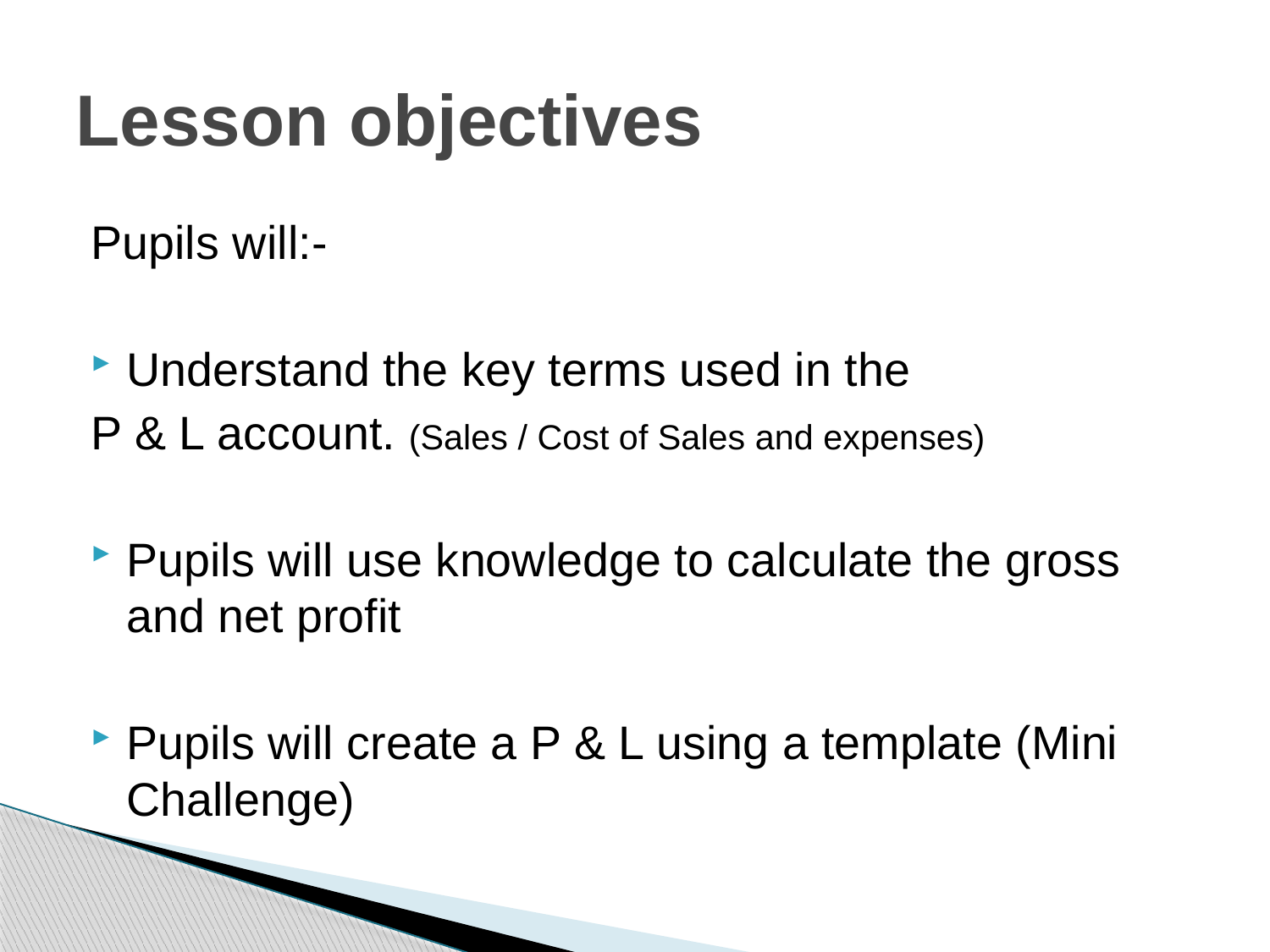

# Lesson objectives
Pupils will:-

Understand the key terms used in the
P & L account. (Sales / Cost of Sales and expenses)

Pupils will use knowledge to calculate the gross and net profit

Pupils will create a P & L using a template (Mini Challenge)